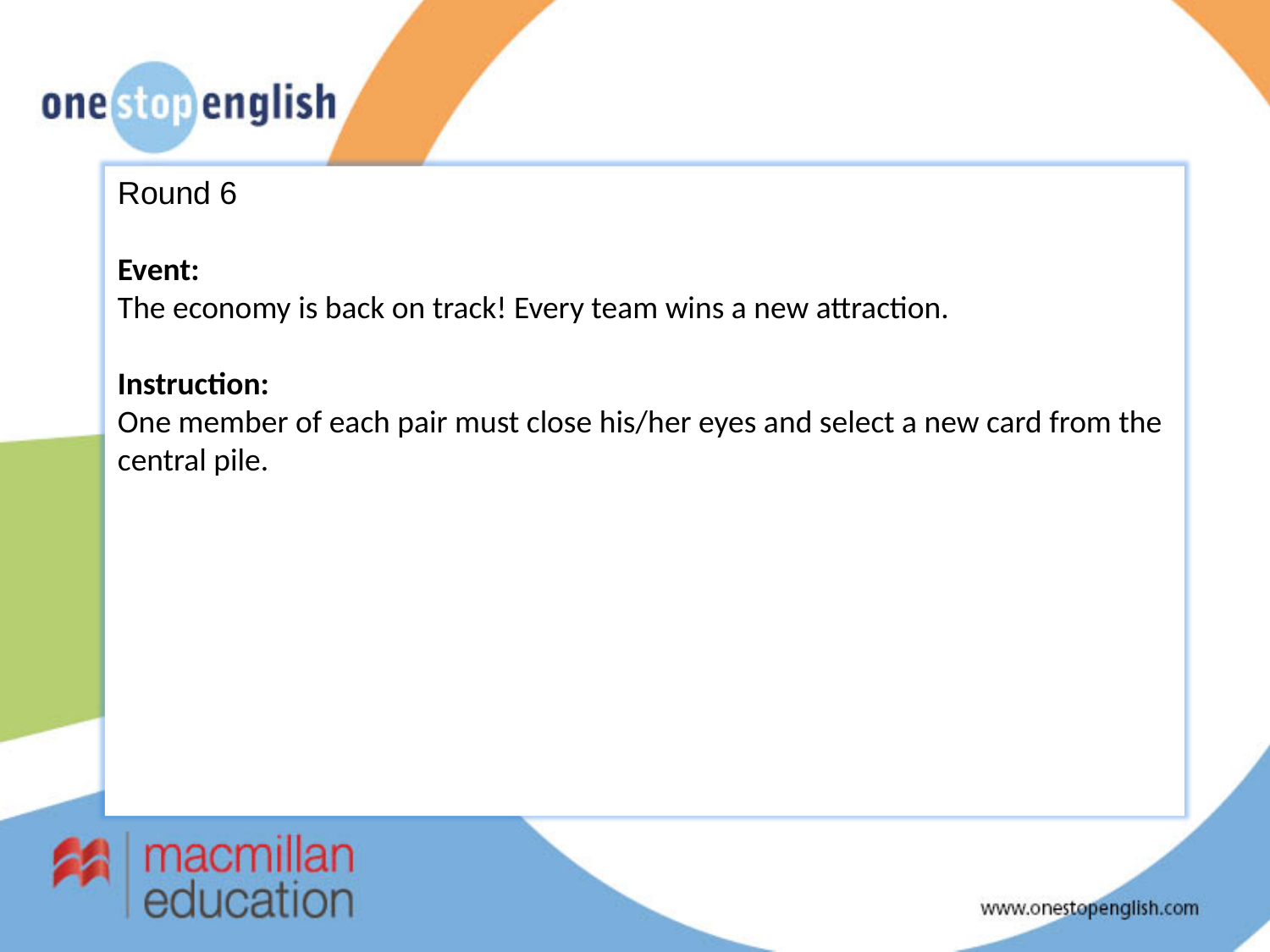

Round 6

Event:
The economy is back on track! Every team wins a new attraction.

Instruction:
One member of each pair must close his/her eyes and select a new card from the central pile.